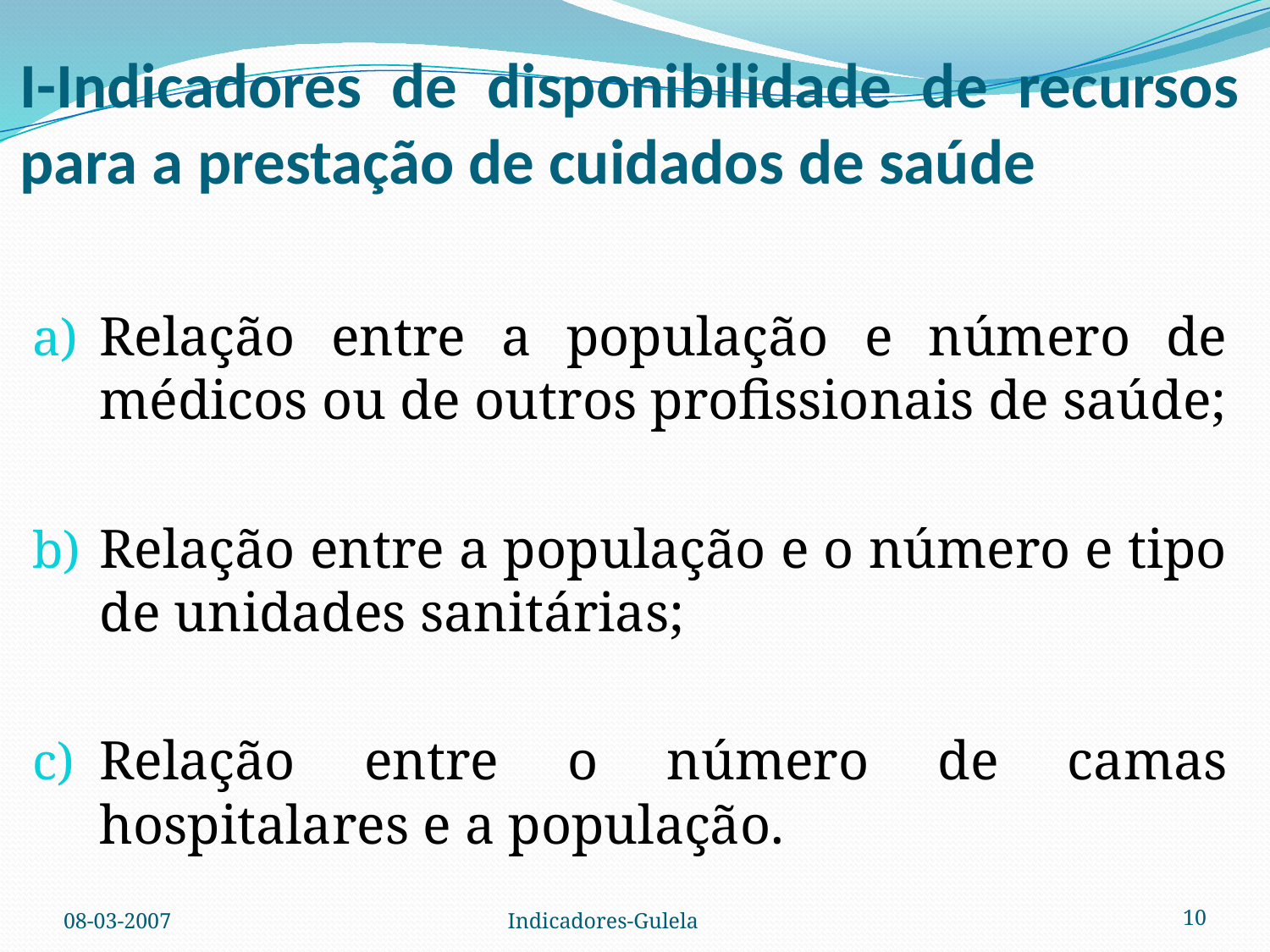

# I-Indicadores de disponibilidade de recursos para a prestação de cuidados de saúde

Relação entre a população e número de médicos ou de outros profissionais de saúde;

Relação entre a população e o número e tipo de unidades sanitárias;

Relação entre o número de camas hospitalares e a população.

08-03-2007
Indicadores-Gulela
10